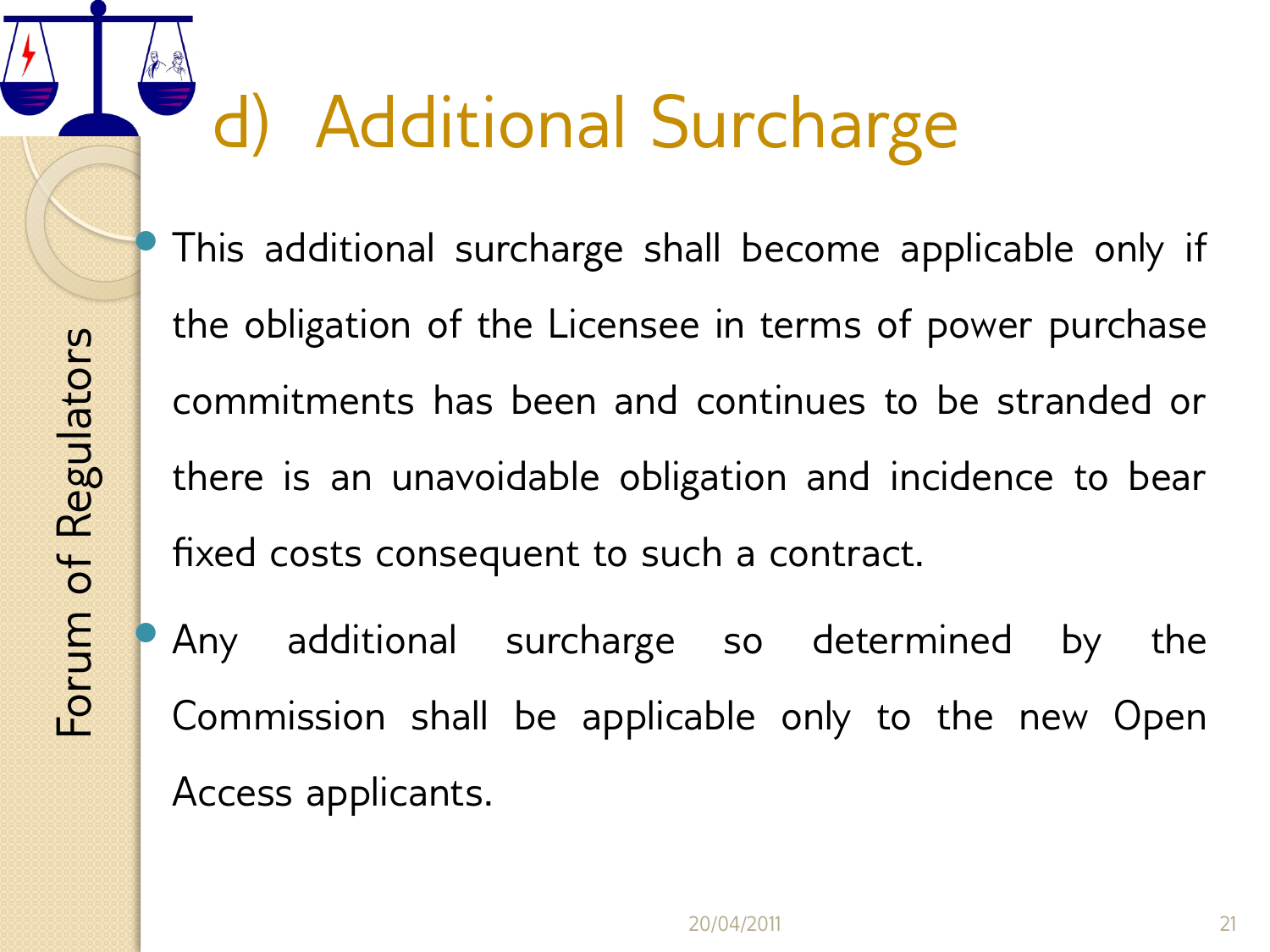

# Additional Surcharge
This additional surcharge shall become applicable only if the obligation of the Licensee in terms of power purchase commitments has been and continues to be stranded or there is an unavoidable obligation and incidence to bear fixed costs consequent to such a contract.
Any additional surcharge so determined by the Commission shall be applicable only to the new Open Access applicants.
20/04/2011
21